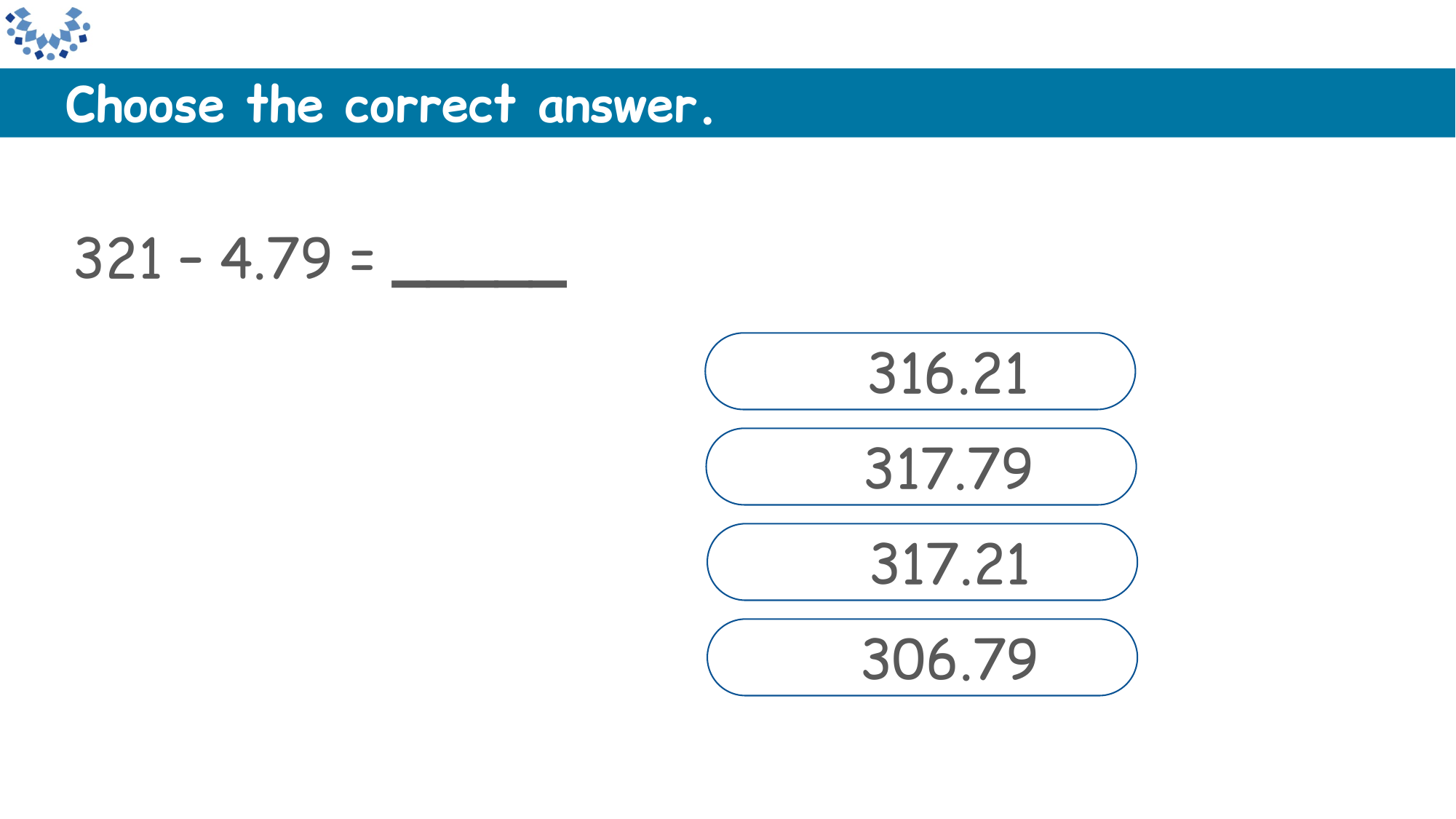

Choose the correct answer.
321 – 4.79 = _____
316.21

317.79
317.21
306.79